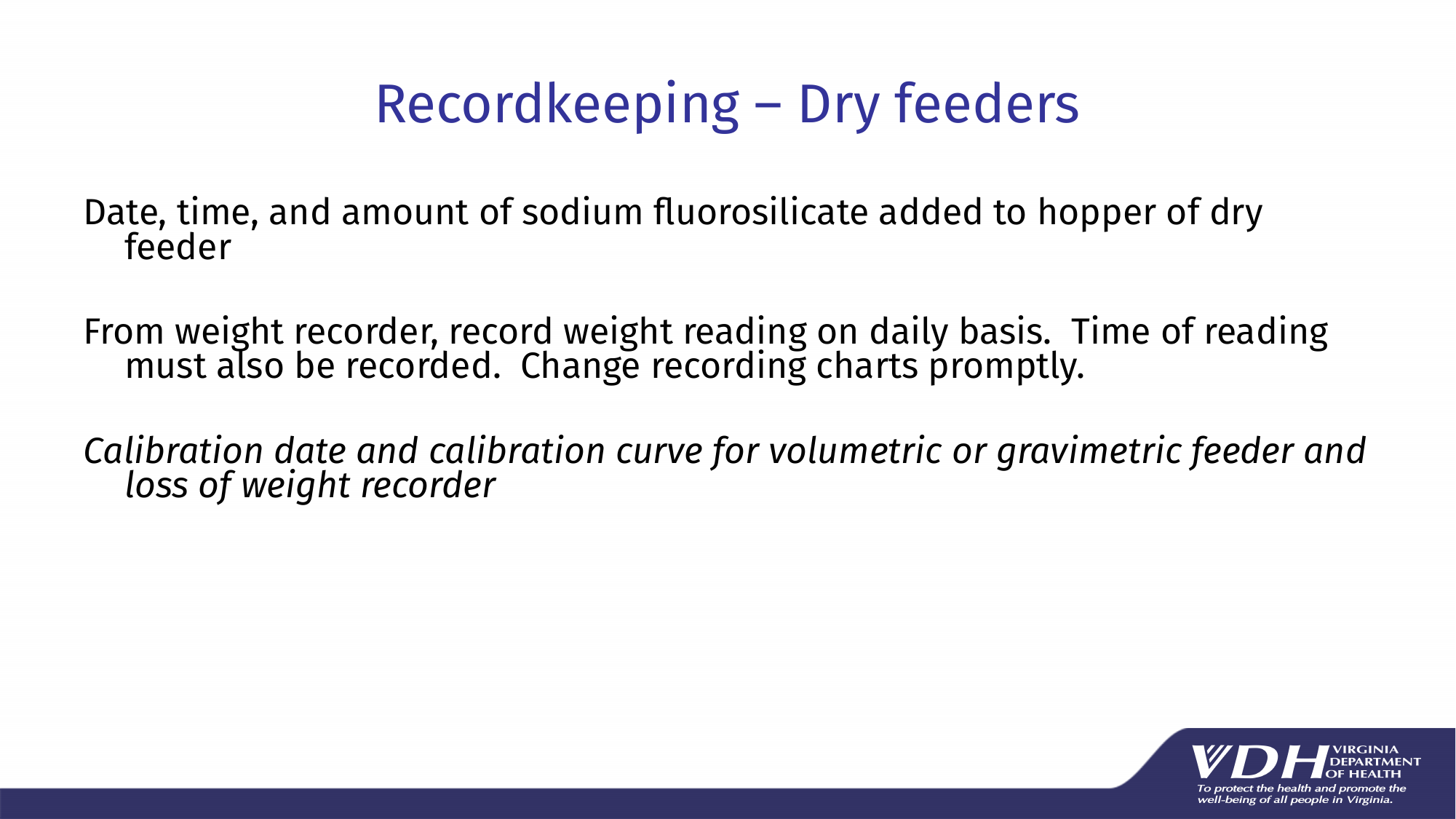

# Recordkeeping – Dry feeders
Date, time, and amount of sodium fluorosilicate added to hopper of dry feeder

From weight recorder, record weight reading on daily basis.  Time of reading must also be recorded.  Change recording charts promptly.

Calibration date and calibration curve for volumetric or gravimetric feeder and loss of weight recorder

48